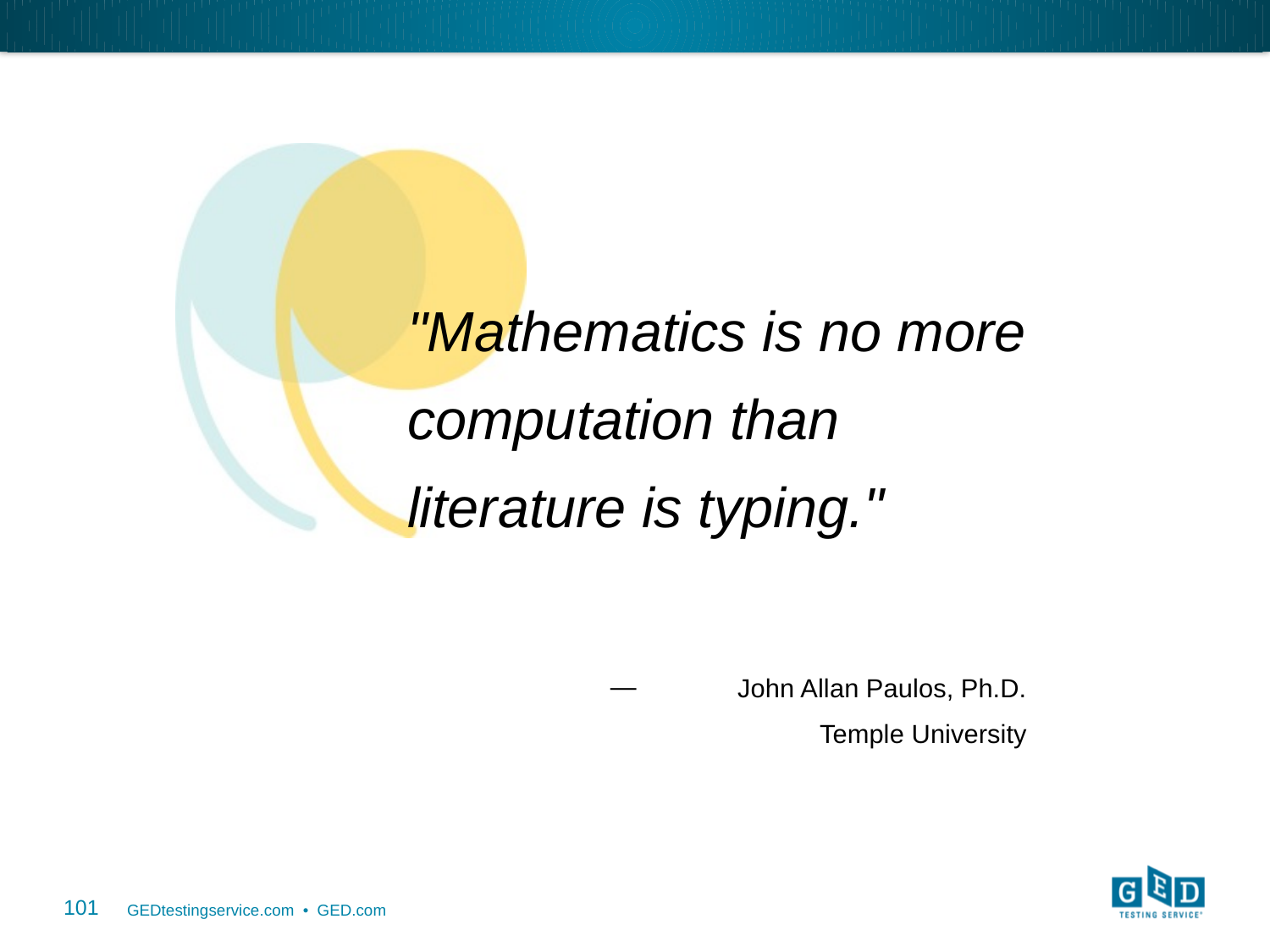

"Mathematics is no more computation than literature is typing."
John Allan Paulos, Ph.D.
Temple University

101